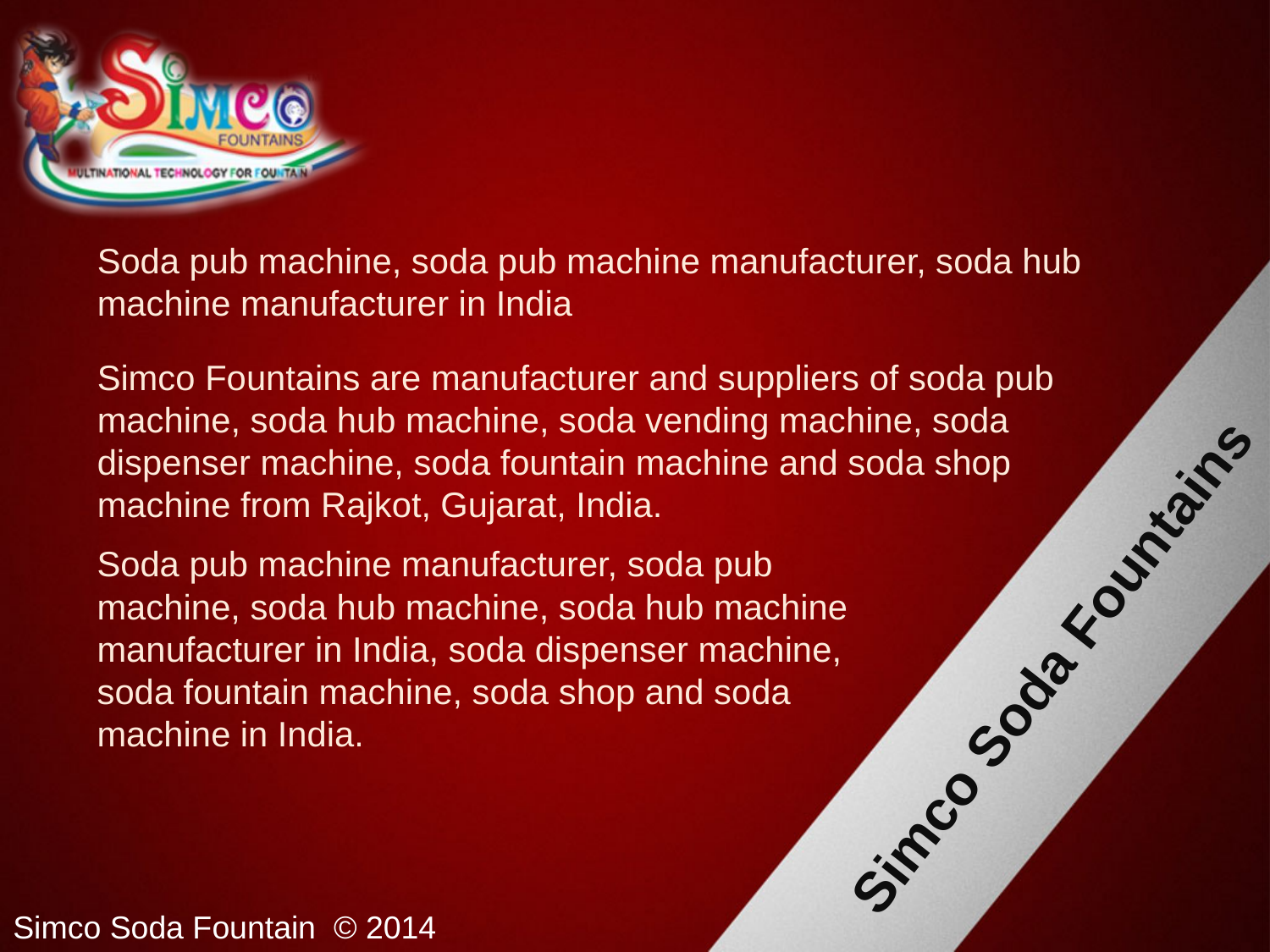

Soda pub machine, soda pub machine manufacturer, soda hub machine manufacturer in India
Simco Fountains are manufacturer and suppliers of soda pub machine, soda hub machine, soda vending machine, soda dispenser machine, soda fountain machine and soda shop machine from Rajkot, Gujarat, India.
Soda pub machine manufacturer, soda pub machine, soda hub machine, soda hub machine manufacturer in India, soda dispenser machine, soda fountain machine, soda shop and soda machine in India.